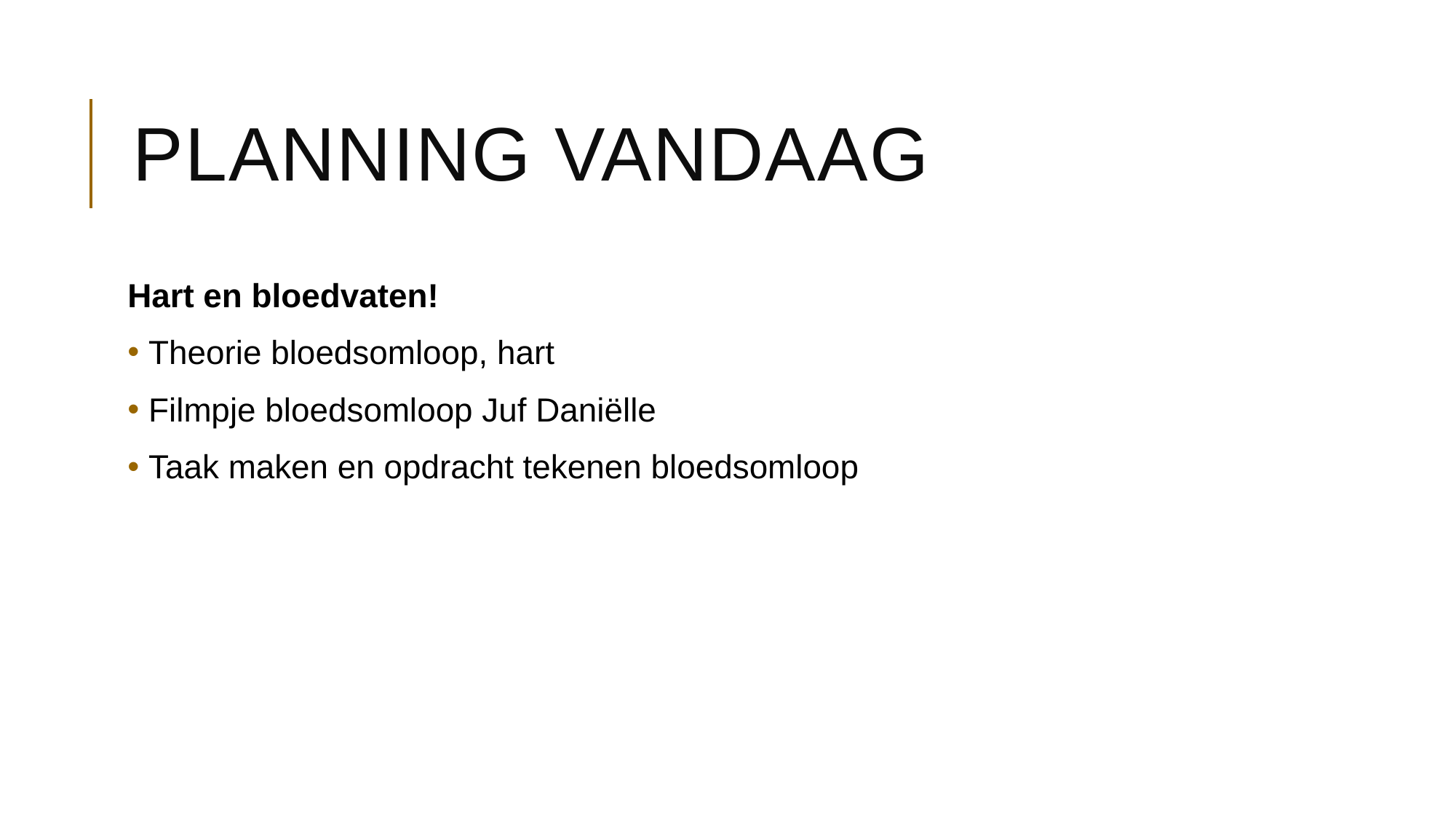

# Planning vandaag
Hart en bloedvaten!
 Theorie bloedsomloop, hart
 Filmpje bloedsomloop Juf Daniëlle
 Taak maken en opdracht tekenen bloedsomloop